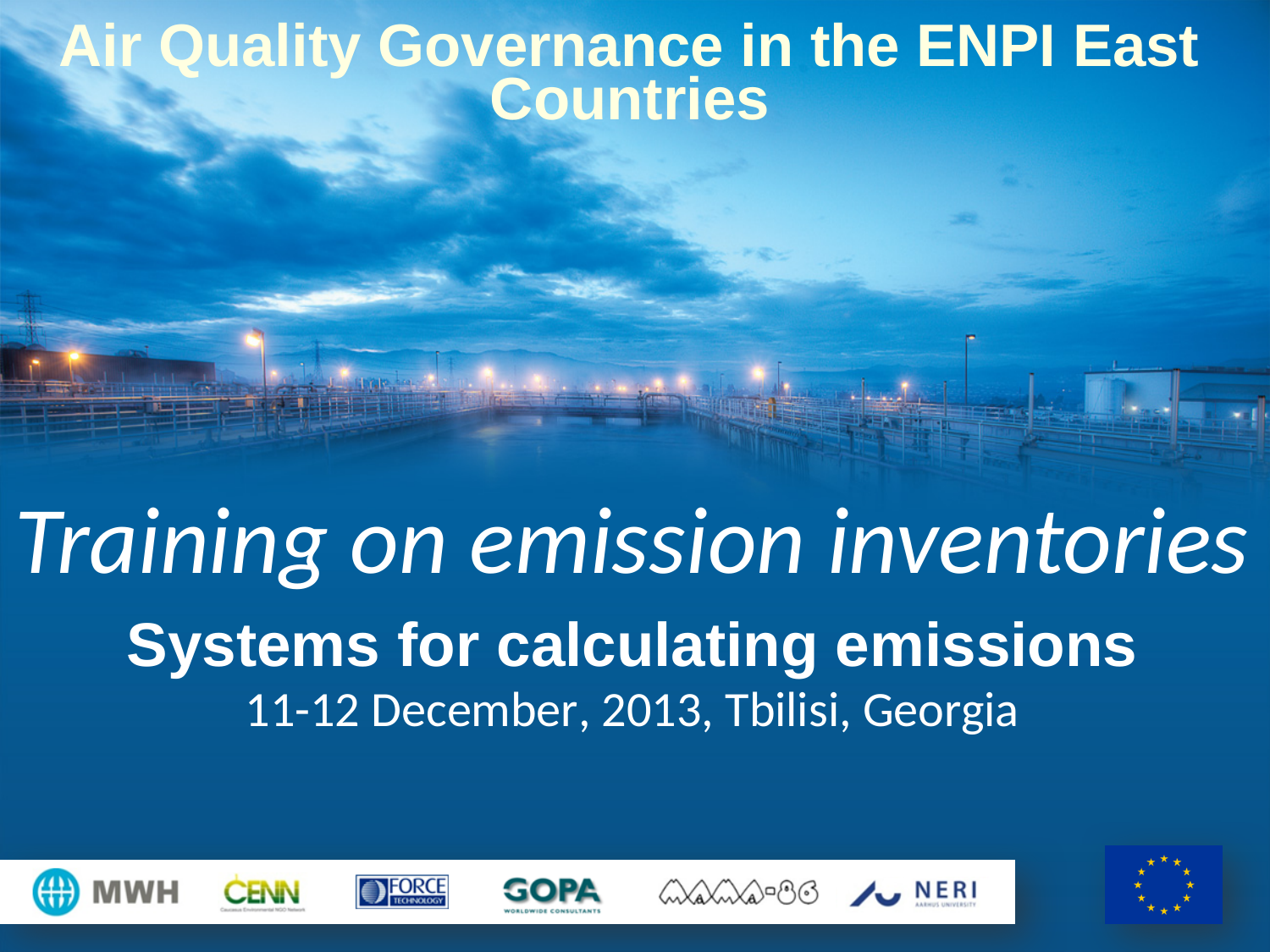

# Air Quality Governance in the ENPI East Countries
Training on emission inventories
Systems for calculating emissions
11-12 December, 2013, Tbilisi, Georgia